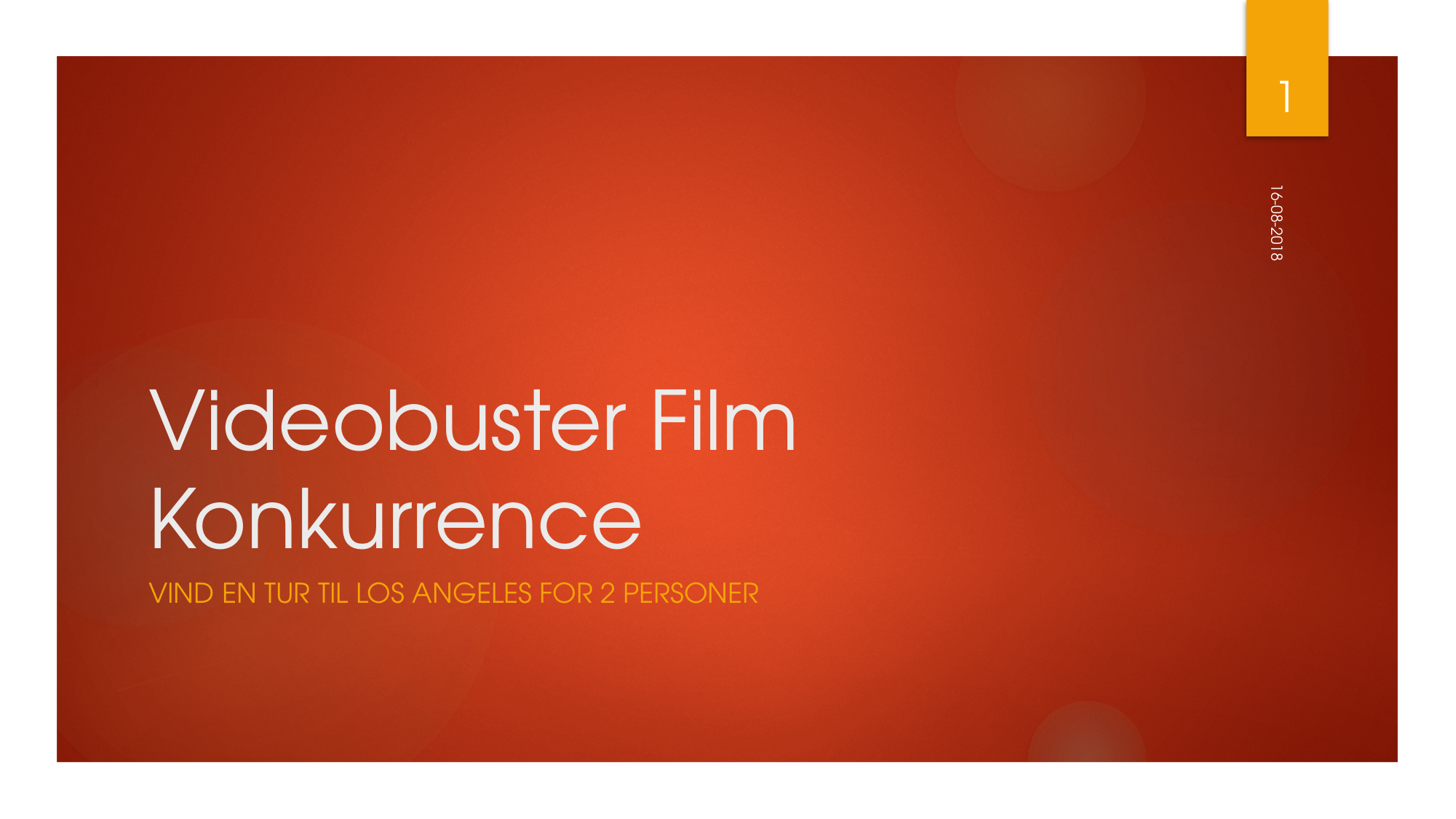

1
16-08-2018
# Videobuster Film Konkurrence
Vind En Tur Til Los Angeles For 2 personer